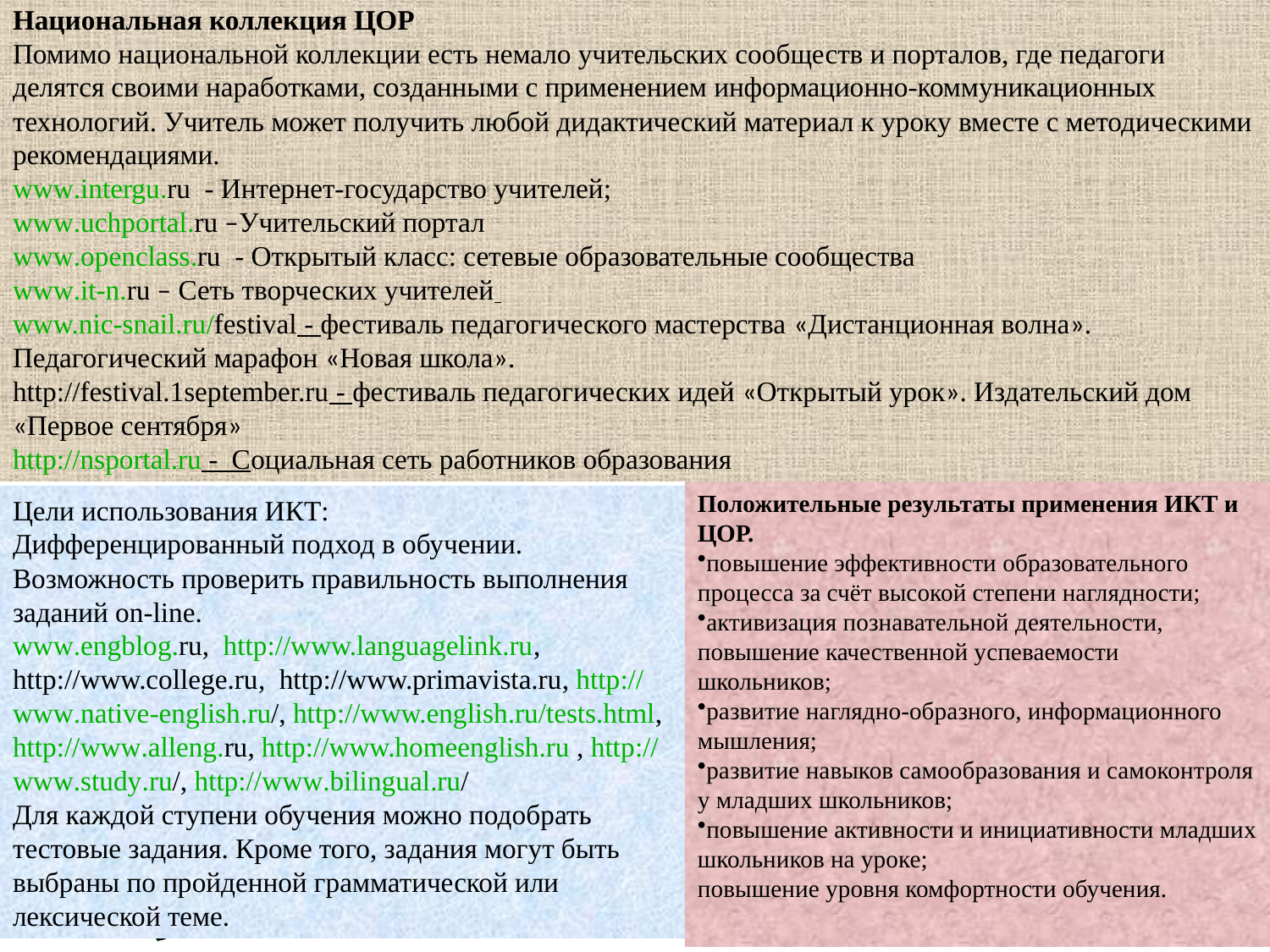

Национальная коллекция ЦОР
Помимо национальной коллекции есть немало учительских сообществ и порталов, где педагоги делятся своими наработками, созданными с применением информационно-коммуникационных технологий. Учитель может получить любой дидактический материал к уроку вместе с методическими рекомендациями.
www.intergu.ru  - Интернет-государство учителей;
www.uchportal.ru –Учительский портал
www.openclass.ru  - Открытый класс: сетевые образовательные сообщества
www.it-n.ru – Сеть творческих учителей
www.nic-snail.ru/festival - фестиваль педагогического мастерства «Дистанционная волна». Педагогический марафон «Новая школа».
http://festival.1september.ru - фестиваль педагогических идей «Открытый урок». Издательский дом «Первое сентября»
http://nsportal.ru -  Социальная сеть работников образования
Цели использования ИКТ:
Дифференцированный подход в обучении.
Возможность проверить правильность выполнения заданий on-line.
www.engblog.ru,  http://www.languagelink.ru, http://www.college.ru,  http://www.primavista.ru, http://www.native-english.ru/, http://www.english.ru/tests.html, http://www.alleng.ru, http://www.homeenglish.ru , http://www.study.ru/, http://www.bilingual.ru/
Для каждой ступени обучения можно подобрать тестовые задания. Кроме того, задания могут быть выбраны по пройденной грамматической или лексической теме.
Положительные результаты применения ИКТ и ЦОР.
повышение эффективности образовательного процесса за счёт высокой степени наглядности;
активизация познавательной деятельности, повышение качественной успеваемости школьников;
развитие наглядно-образного, информационного мышления;
развитие навыков самообразования и самоконтроля у младших школьников;
повышение активности и инициативности младших школьников на уроке;
повышение уровня комфортности обучения.